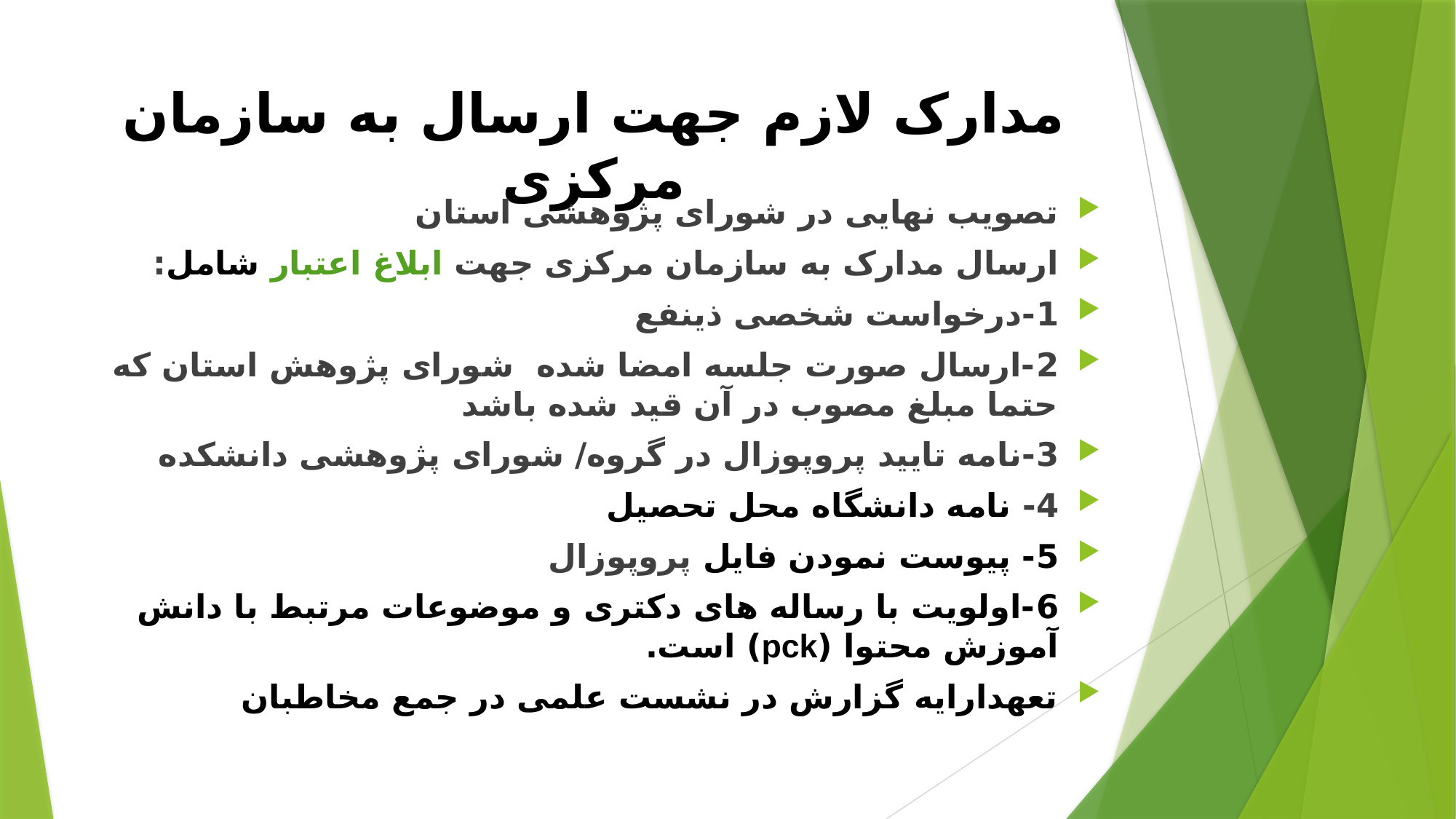

# مدارک لازم جهت ارسال به سازمان مرکزی
تصویب نهایی در شورای پژوهشی استان
ارسال مدارک به سازمان مرکزی جهت ابلاغ اعتبار شامل:
1-درخواست شخصی ذینفع
2-ارسال صورت جلسه امضا شده  شورای پژوهش استان که حتما مبلغ مصوب در آن قید شده باشد
3-نامه تایید پروپوزال در گروه/ شورای پژوهشی دانشکده
4- نامه دانشگاه محل تحصیل
5- پیوست نمودن فایل پروپوزال
6-اولویت با رساله های دکتری و موضوعات مرتبط با دانش آموزش محتوا (pck) است.
تعهدارایه گزارش در نشست علمی در جمع مخاطبان